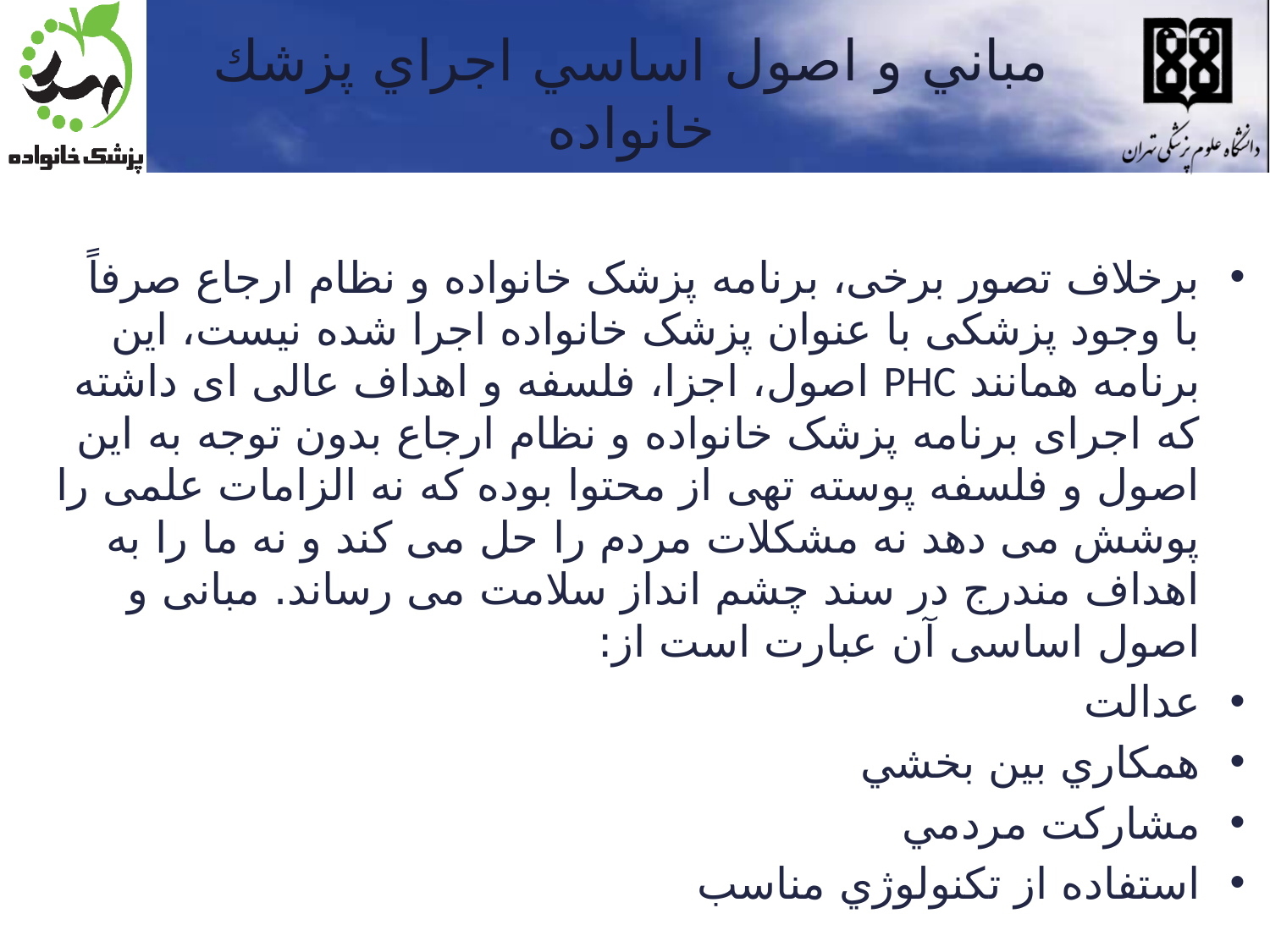

# مباني و اصول اساسي اجراي پزشك خانواده
برخلاف تصور برخی، برنامه پزشک خانواده و نظام ارجاع صرفاً با وجود پزشکی با عنوان پزشک خانواده اجرا شده نیست، این برنامه همانند PHC اصول، اجزا، فلسفه و اهداف عالی ای داشته که اجرای برنامه پزشک خانواده و نظام ارجاع بدون توجه به این اصول و فلسفه پوسته تهی از محتوا بوده که نه الزامات علمی را پوشش می دهد نه مشکلات مردم را حل می کند و نه ما را به اهداف مندرج در سند چشم انداز سلامت می رساند. مبانی و اصول اساسی آن عبارت است از:
عدالت
همكاري بين بخشي
مشاركت مردمي
استفاده از تكنولوژي مناسب